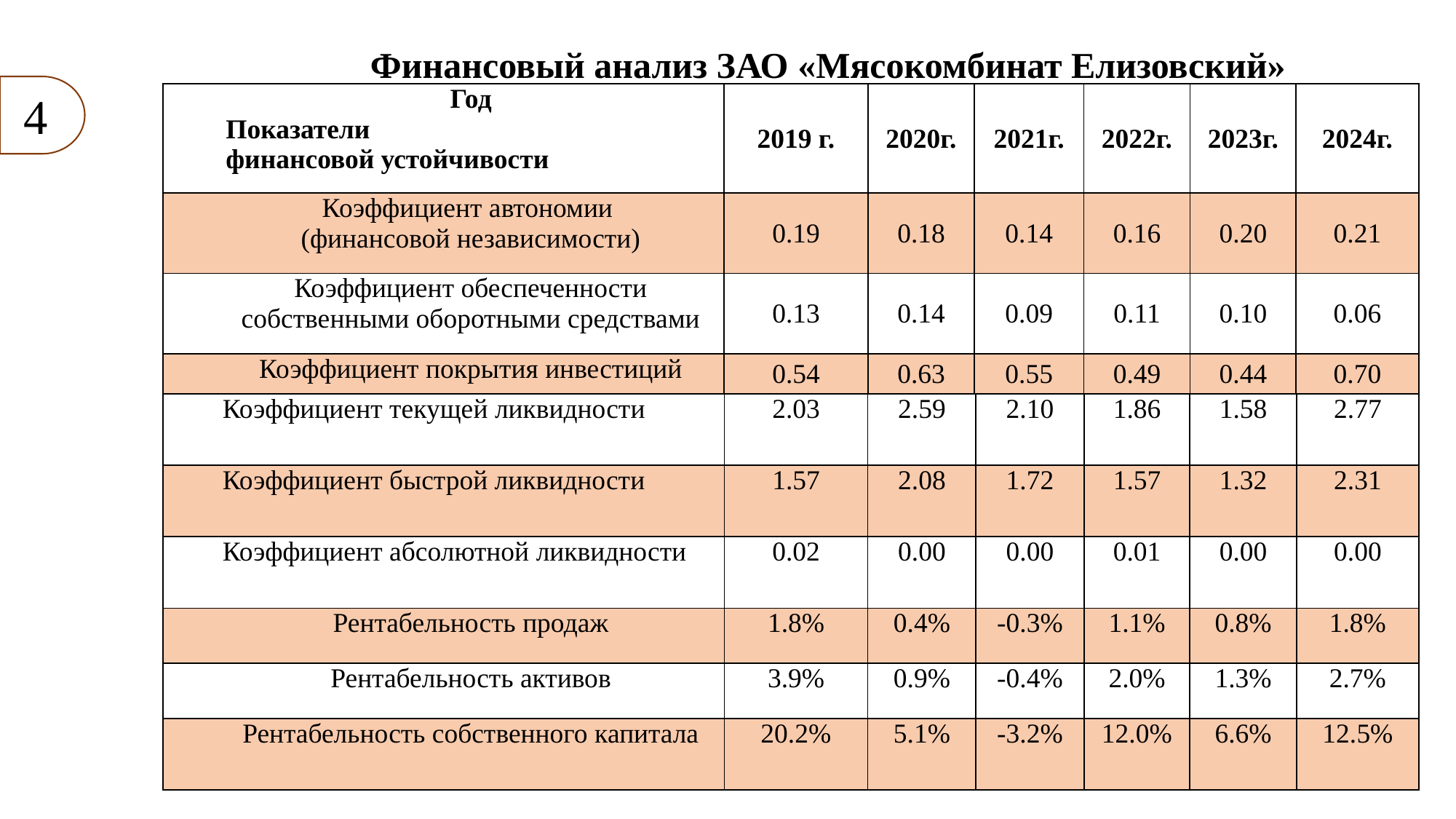

Финансовый анализ ЗАО «Мясокомбинат Елизовский»
4
| Год Показатели финансовой устойчивости | 2019 г. | 2020г. | 2021г. | 2022г. | 2023г. | 2024г. |
| --- | --- | --- | --- | --- | --- | --- |
| Коэффициент автономии (финансовой независимости) | 0.19 | 0.18 | 0.14 | 0.16 | 0.20 | 0.21 |
| Коэффициент обеспеченности собственными оборотными средствами | 0.13 | 0.14 | 0.09 | 0.11 | 0.10 | 0.06 |
| Коэффициент покрытия инвестиций | 0.54 | 0.63 | 0.55 | 0.49 | 0.44 | 0.70 |
3
| Коэффициент текущей ликвидности | 2.03 | 2.59 | 2.10 | 1.86 | 1.58 | 2.77 |
| --- | --- | --- | --- | --- | --- | --- |
| Коэффициент быстрой ликвидности | 1.57 | 2.08 | 1.72 | 1.57 | 1.32 | 2.31 |
| Коэффициент абсолютной ликвидности | 0.02 | 0.00 | 0.00 | 0.01 | 0.00 | 0.00 |
| Рентабельность продаж | 1.8% | 0.4% | -0.3% | 1.1% | 0.8% | 1.8% |
| Рентабельность активов | 3.9% | 0.9% | -0.4% | 2.0% | 1.3% | 2.7% |
| Рентабельность собственного капитала | 20.2% | 5.1% | -3.2% | 12.0% | 6.6% | 12.5% |